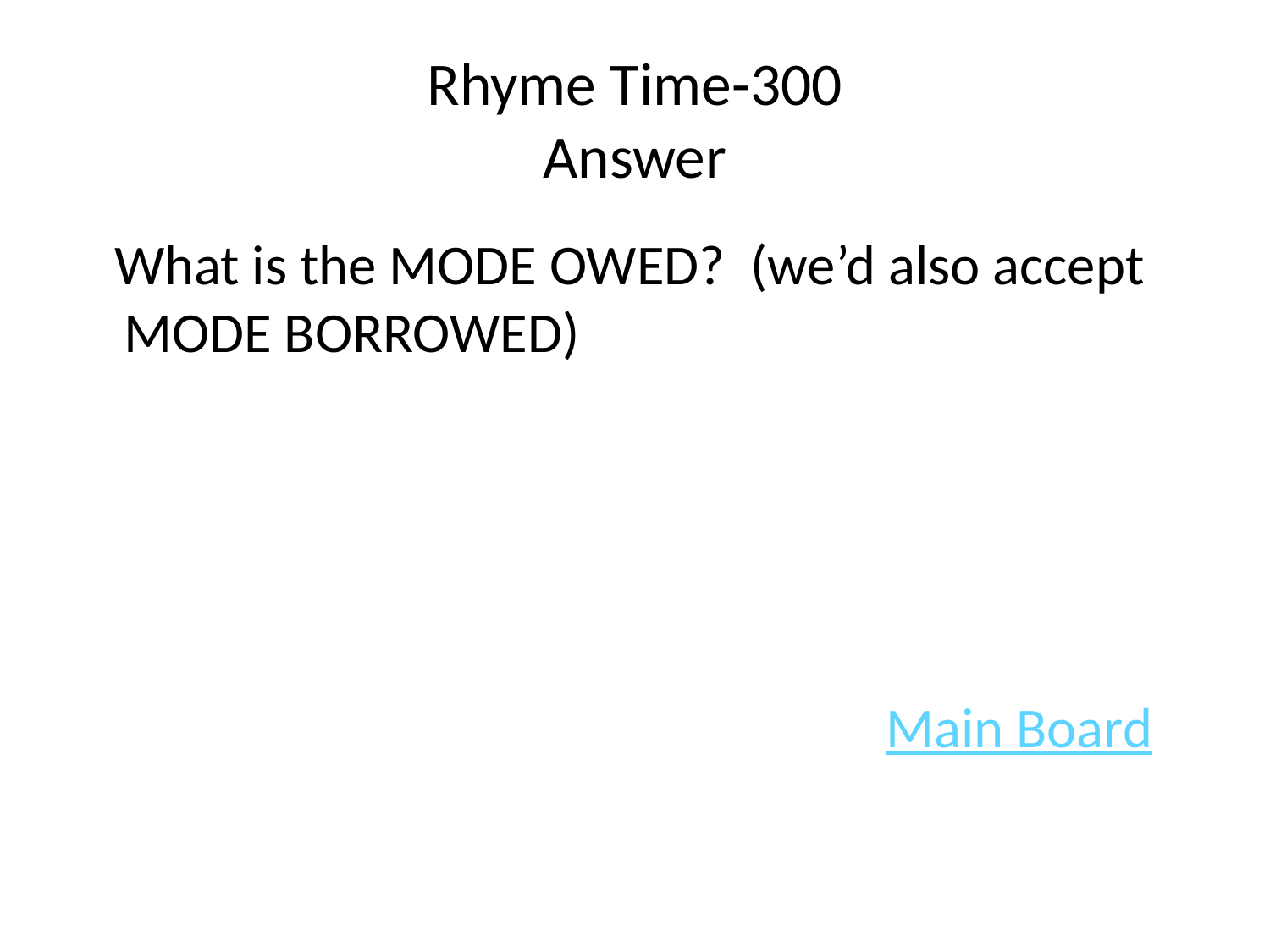

# Rhyme Time-300 Answer
   What is the MODE OWED?  (we’d also accept MODE BORROWED)

							Main Board